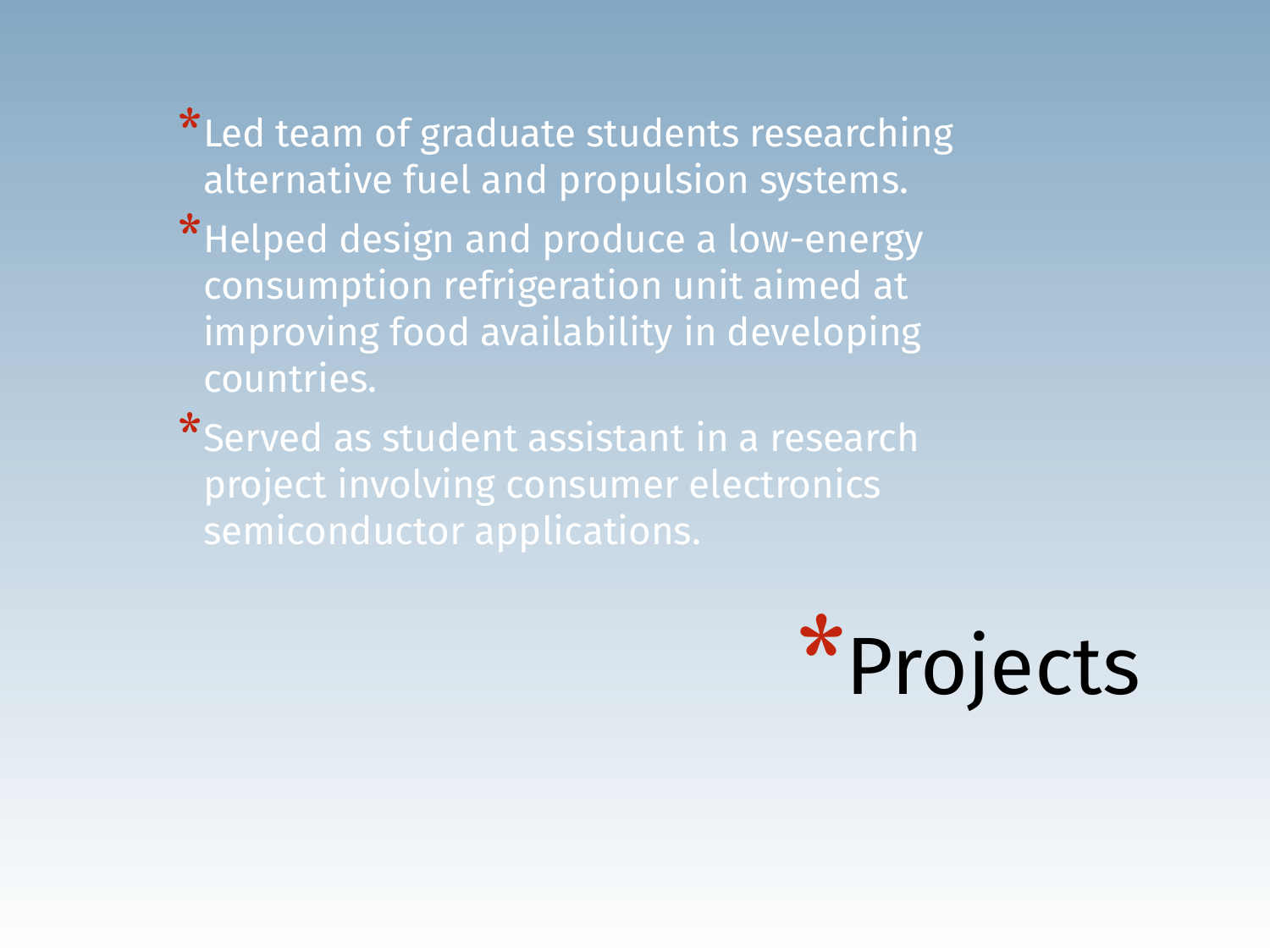

Led team of graduate students researching alternative fuel and propulsion systems.
Helped design and produce a low-energy consumption refrigeration unit aimed at improving food availability in developing countries.
Served as student assistant in a research project involving consumer electronics semiconductor applications.

# Projects